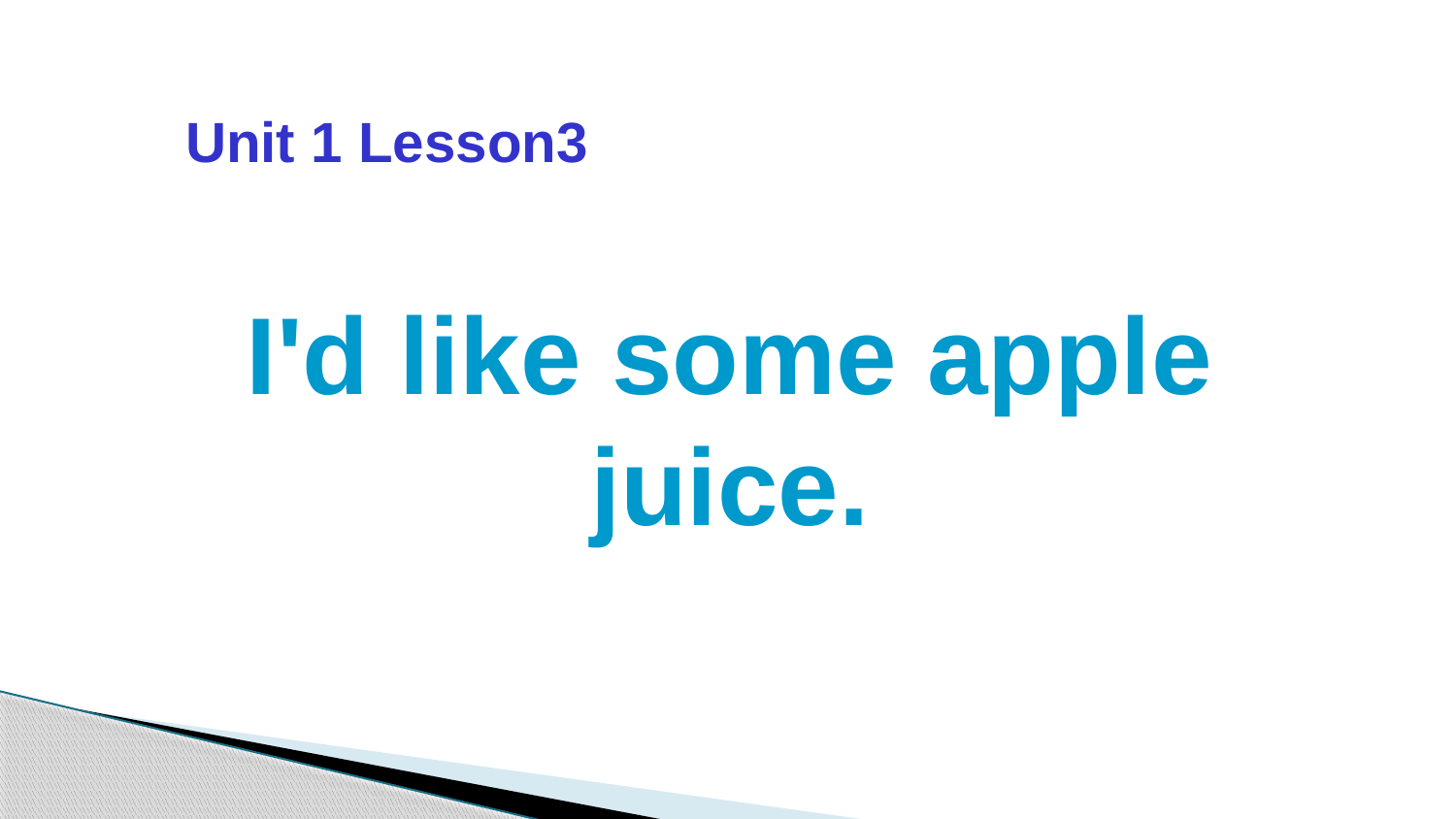

Unit 1 Lesson3
I'd like some apple juice.